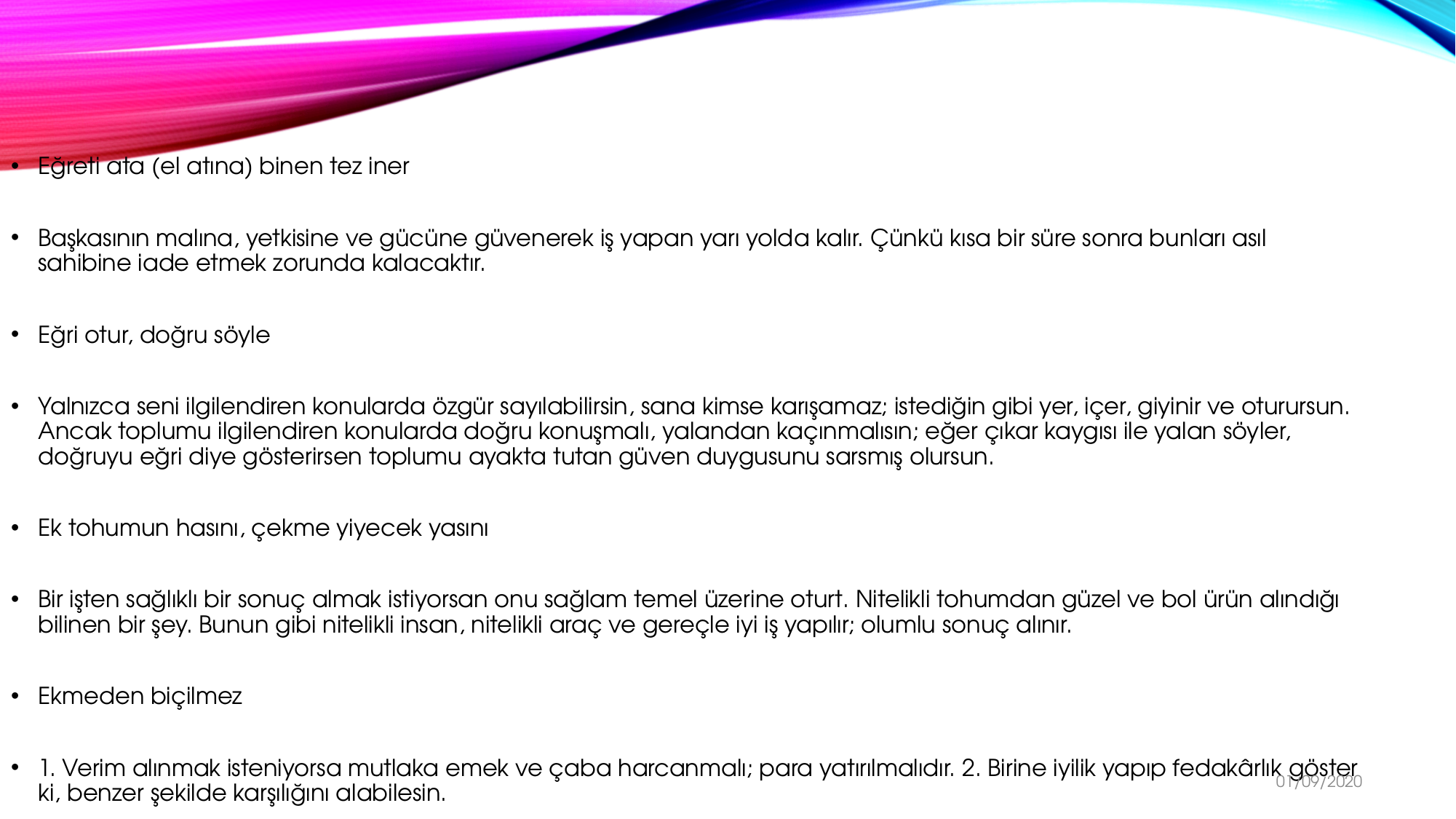

Eğreti ata (el atına) binen tez iner

Başkasının malına, yetkisine ve gücüne güvenerek iş yapan yarı yolda kalır. Çünkü kısa bir süre sonra bunları asıl sahibine iade etmek zorunda kalacaktır.

Eğri otur, doğru söyle

Yalnızca seni ilgilendiren konularda özgür sayılabilirsin, sana kimse karışamaz; istediğin gibi yer, içer, giyinir ve oturursun. Ancak toplumu ilgilendiren konularda doğru konuşmalı, yalandan kaçınmalısın; eğer çıkar kaygısı ile yalan söyler, doğruyu eğri diye gösterirsen toplumu ayakta tutan güven duygusunu sarsmış olursun.

Ek tohumun hasını, çekme yiyecek yasını

Bir işten sağlıklı bir sonuç almak istiyorsan onu sağlam temel üzerine oturt. Nitelikli tohumdan güzel ve bol ürün alındığı bilinen bir şey. Bunun gibi nitelikli insan, nitelikli araç ve gereçle iyi iş yapılır; olumlu sonuç alınır.

Ekmeden biçilmez

1. Verim alınmak isteniyorsa mutlaka emek ve çaba harcanmalı; para yatırılmalıdır. 2. Birine iyilik yapıp fedakârlık göster ki, benzer şekilde karşılığını alabilesin.

01/09/2020